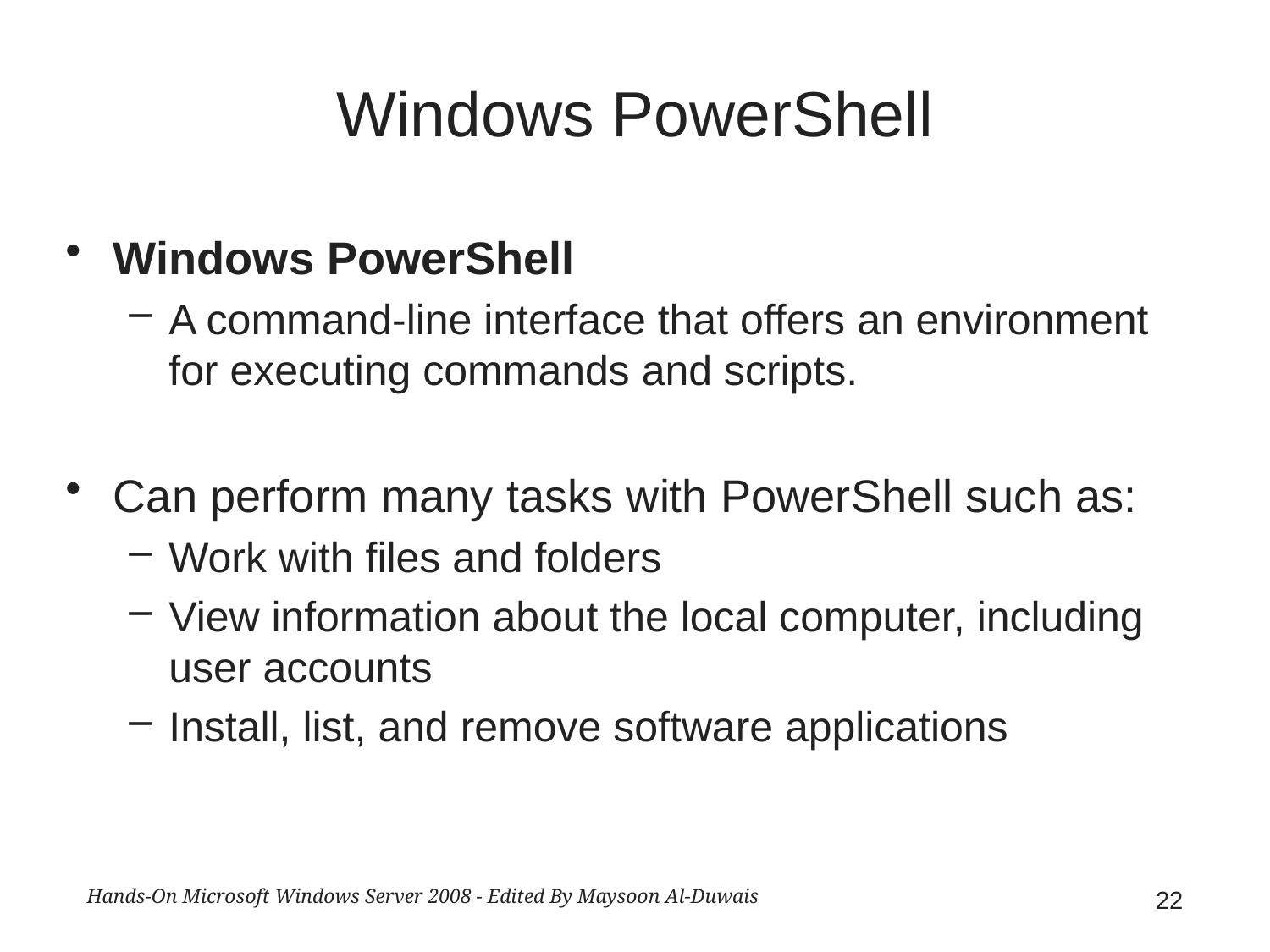

# Windows PowerShell
Windows PowerShell
A command-line interface that offers an environment for executing commands and scripts.

Can perform many tasks with PowerShell such as:
Work with files and folders
View information about the local computer, including user accounts
Install, list, and remove software applications
Hands-On Microsoft Windows Server 2008 - Edited By Maysoon Al-Duwais
22